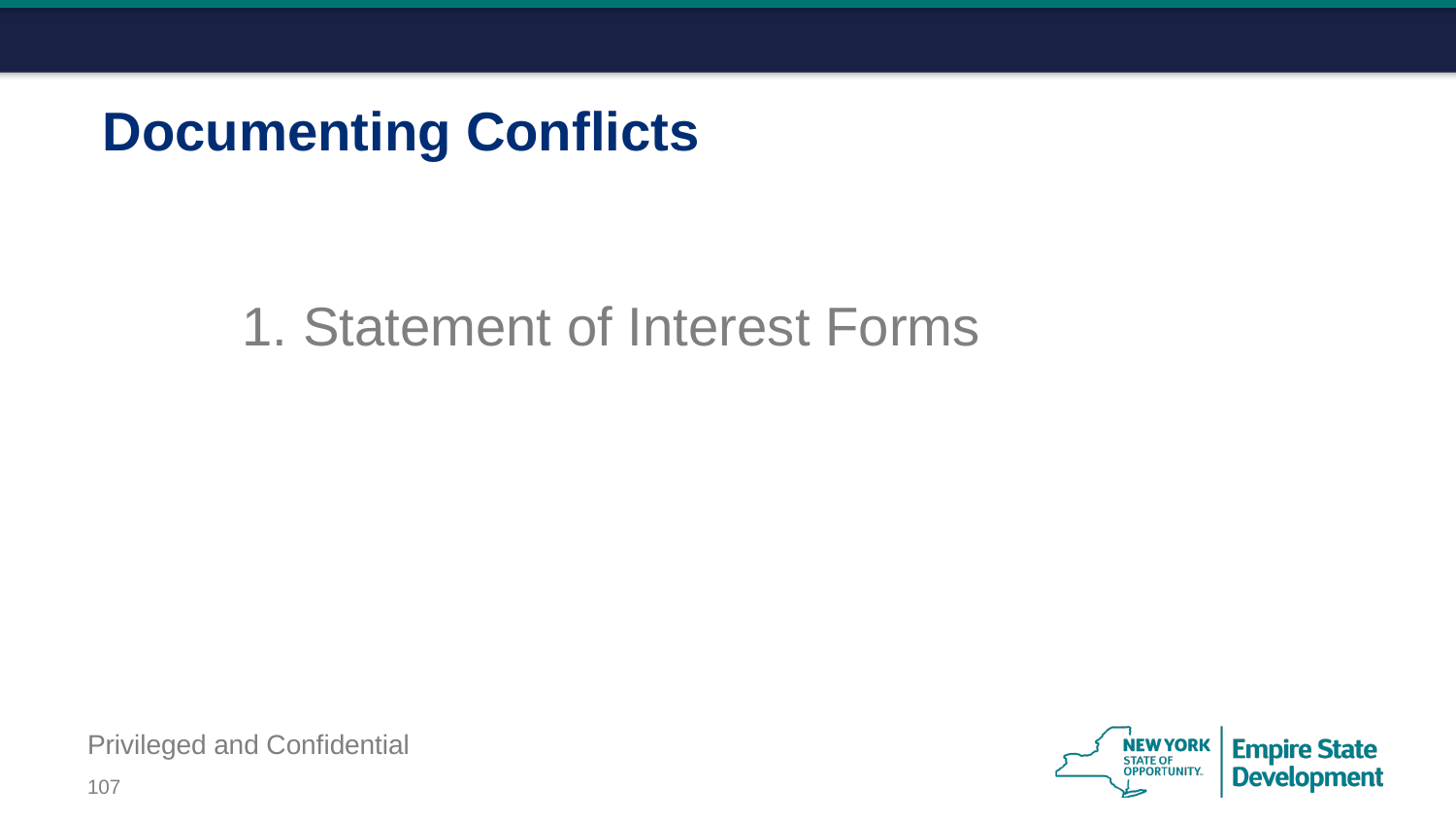

# Documenting Conflicts
           
1. Statement of Interest Forms

Privileged and Confidential